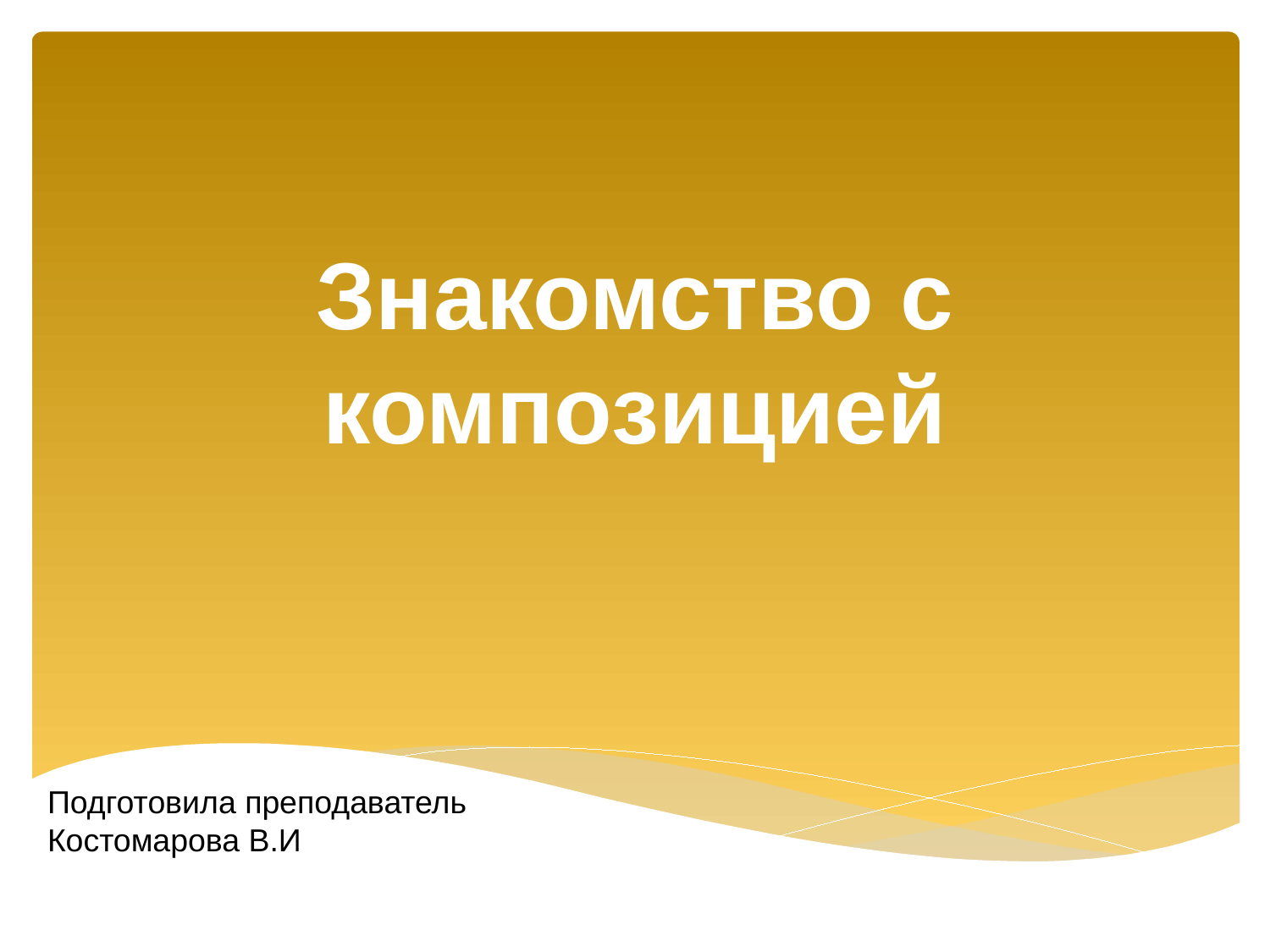

# Знакомство с композицией
Подготовила преподаватель Костомарова В.И